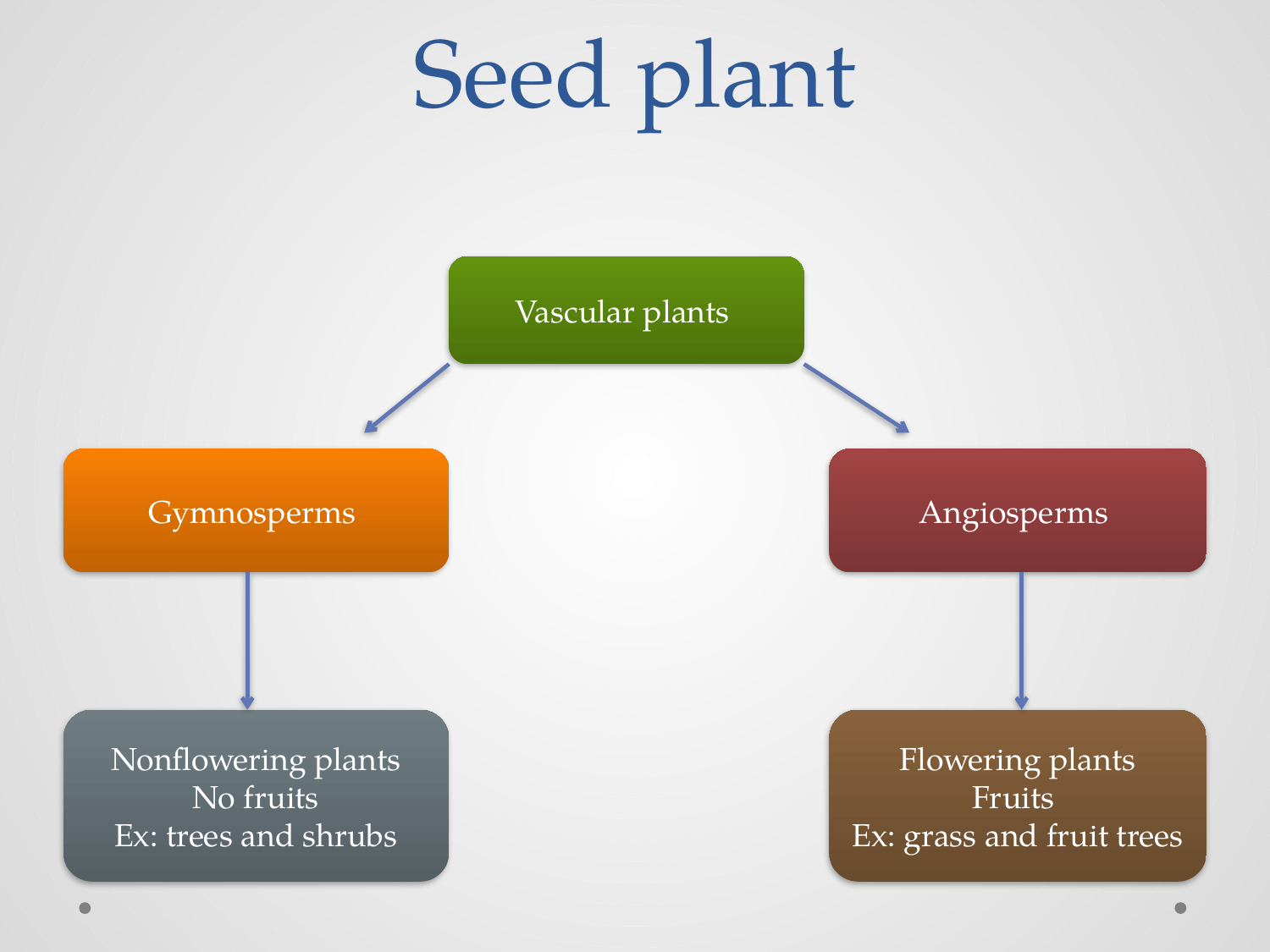

# Seed plant
Vascular plants
Gymnosperms
Angiosperms
Nonflowering plants
No fruits
Ex: trees and shrubs
Flowering plants
Fruits
Ex: grass and fruit trees